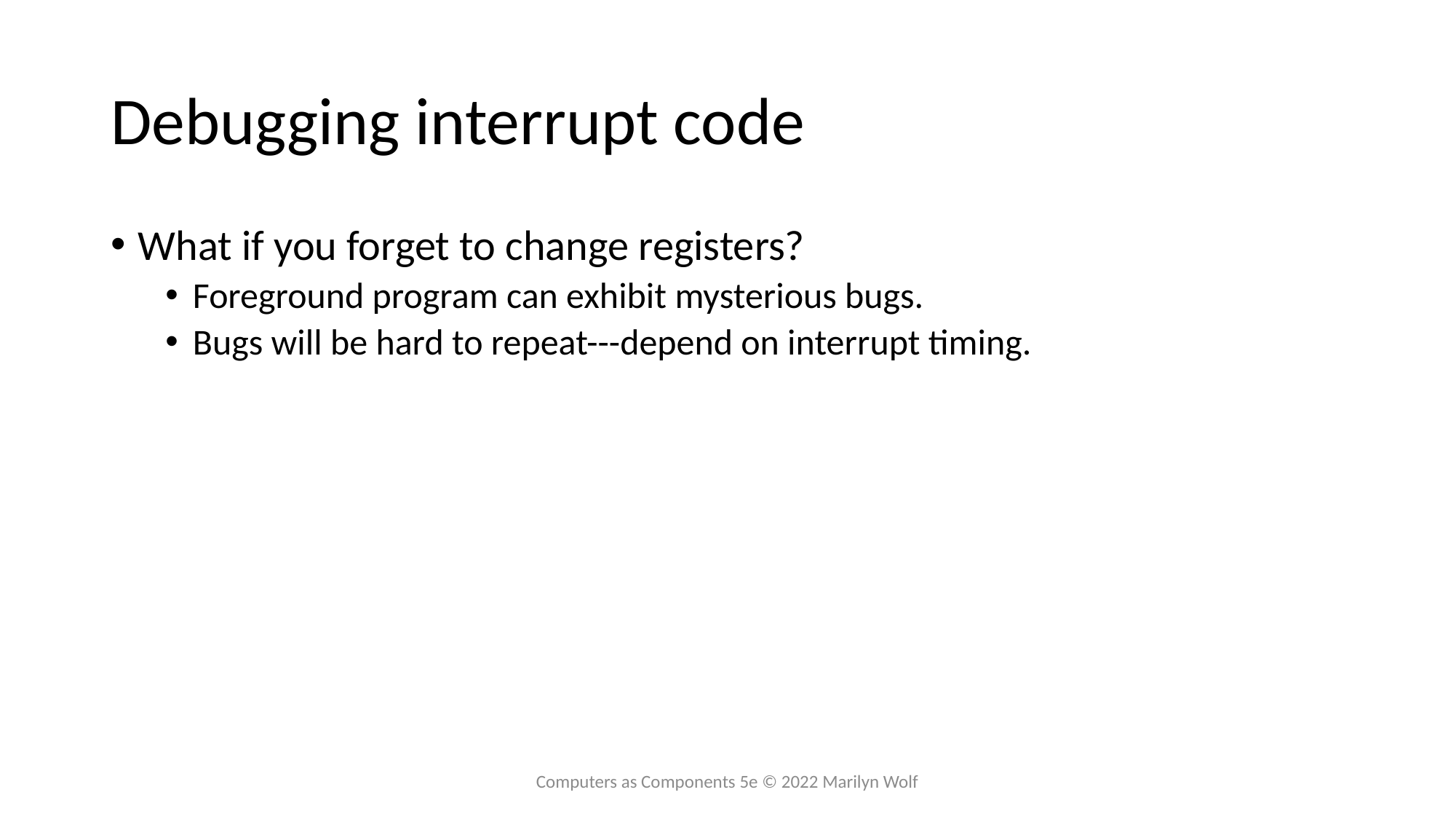

# Debugging interrupt code
What if you forget to change registers?
Foreground program can exhibit mysterious bugs.
Bugs will be hard to repeat---depend on interrupt timing.
Computers as Components 5e © 2022 Marilyn Wolf